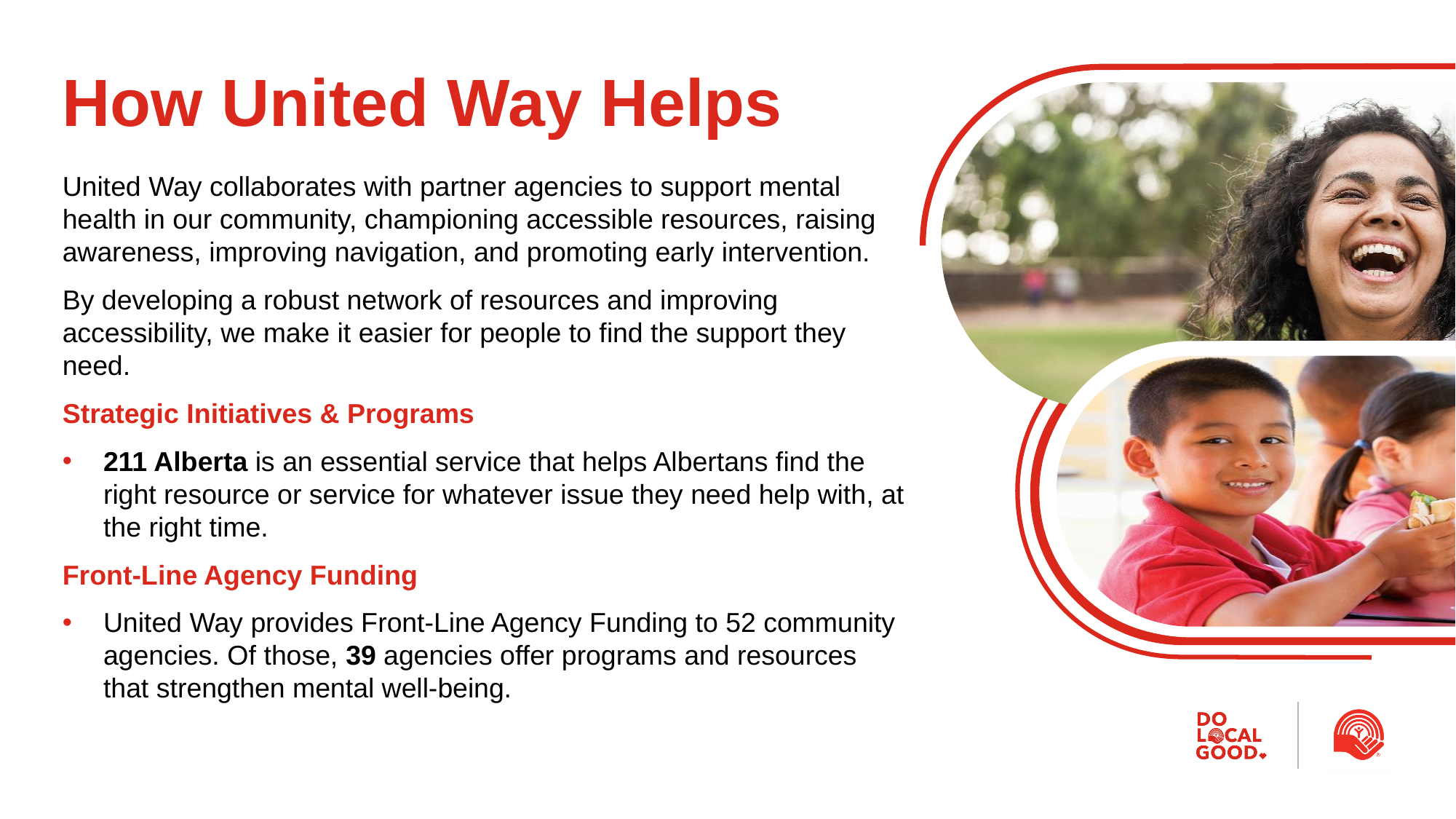

# How United Way Helps
United Way collaborates with partner agencies to support mental health in our community, championing accessible resources, raising awareness, improving navigation, and promoting early intervention.
By developing a robust network of resources and improving accessibility, we make it easier for people to find the support they need.
Strategic Initiatives & Programs
211 Alberta is an essential service that helps Albertans find the right resource or service for whatever issue they need help with, at the right time.
Front-Line Agency Funding
United Way provides Front-Line Agency Funding to 52 community agencies. Of those, 39 agencies offer programs and resources that strengthen mental well-being.